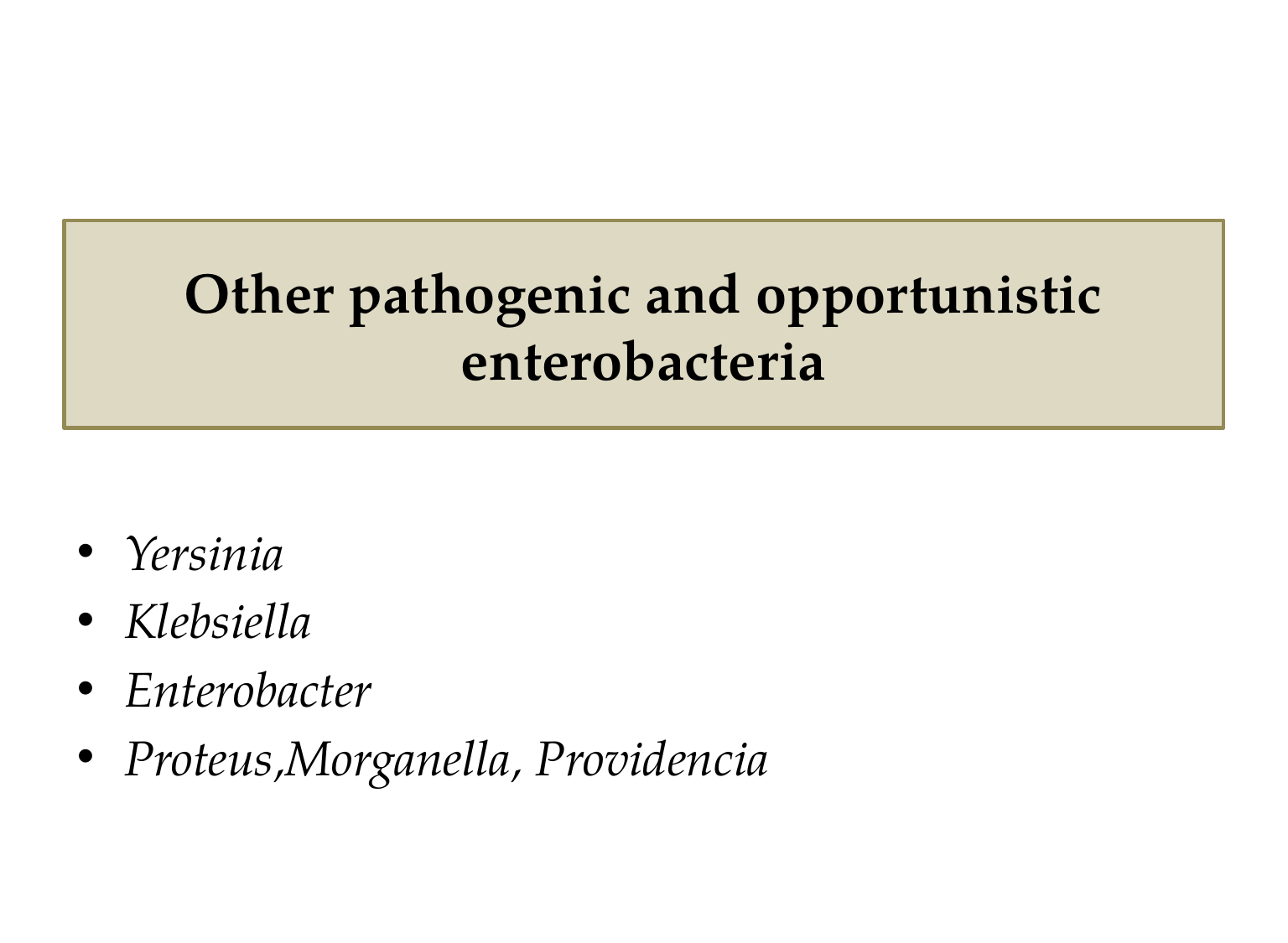

# Other pathogenic and opportunistic enterobacteria
Yersinia
Klebsiella
Enterobacter
Proteus,Morganella, Providencia